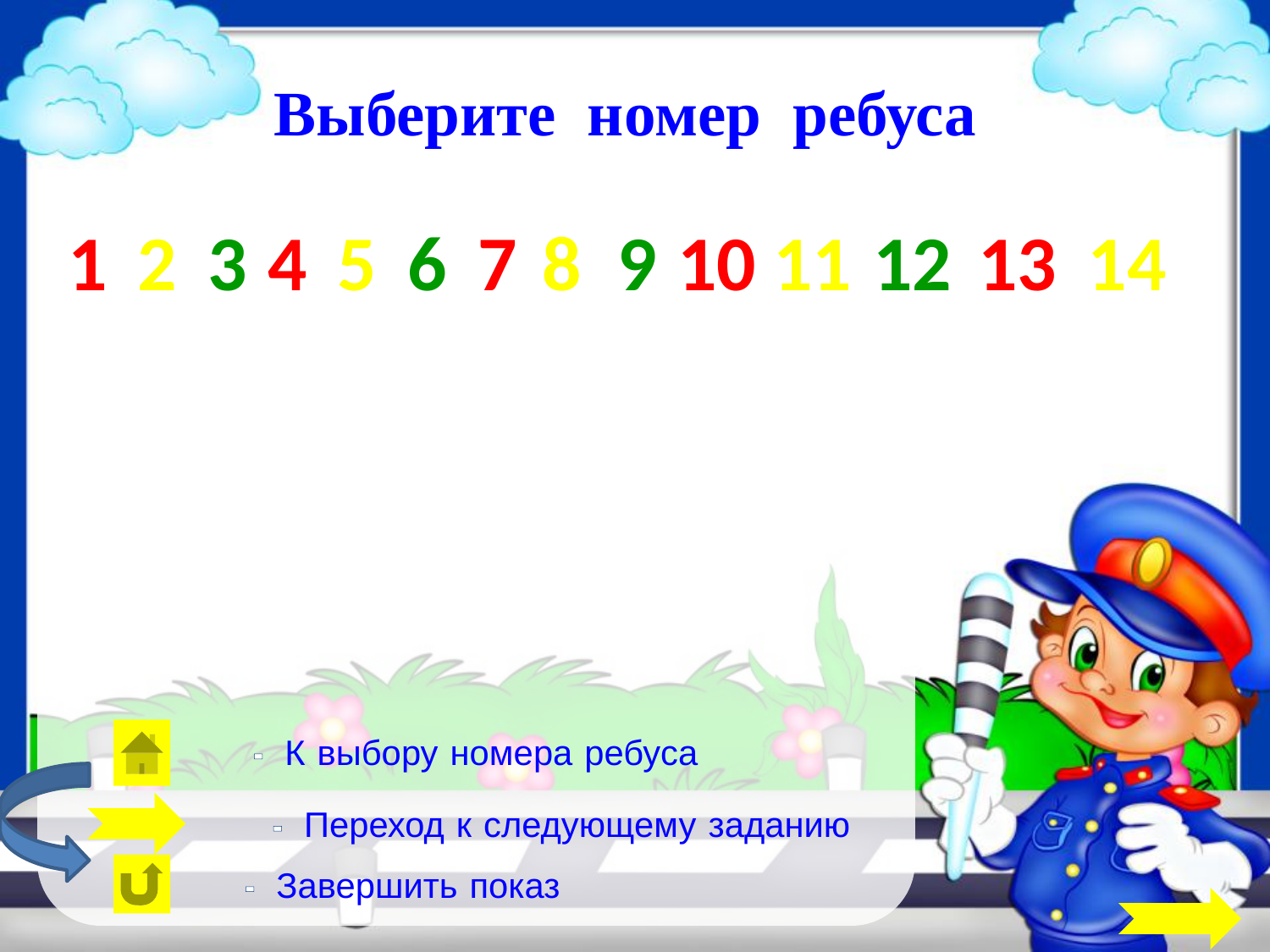

Выберите  номер  ребуса
12
9
5
8
1
2
3
4
6
7
10
11
13
14

-  К выбору номера ребуса

-  Переход к следующему заданию

-  Завершить показ